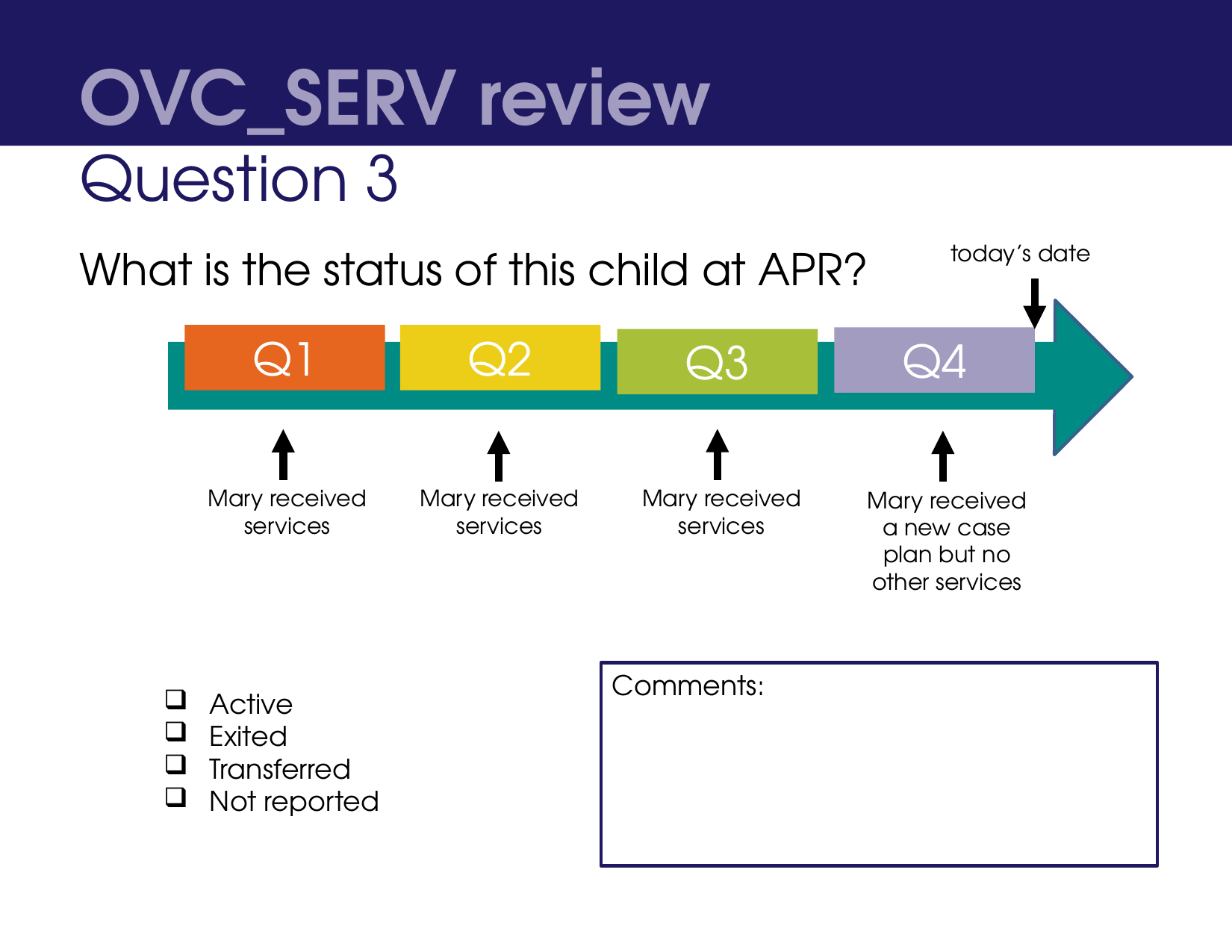

# OVC_SERV review
Question 3
What is the status of this child at APR?
today’s date
Mary received services
Mary received services
Mary received services
Mary received a new case plan but no other services

Q1

Q2
Q4
Q3

Active
Exited
Transferred
Not reported

Comments: